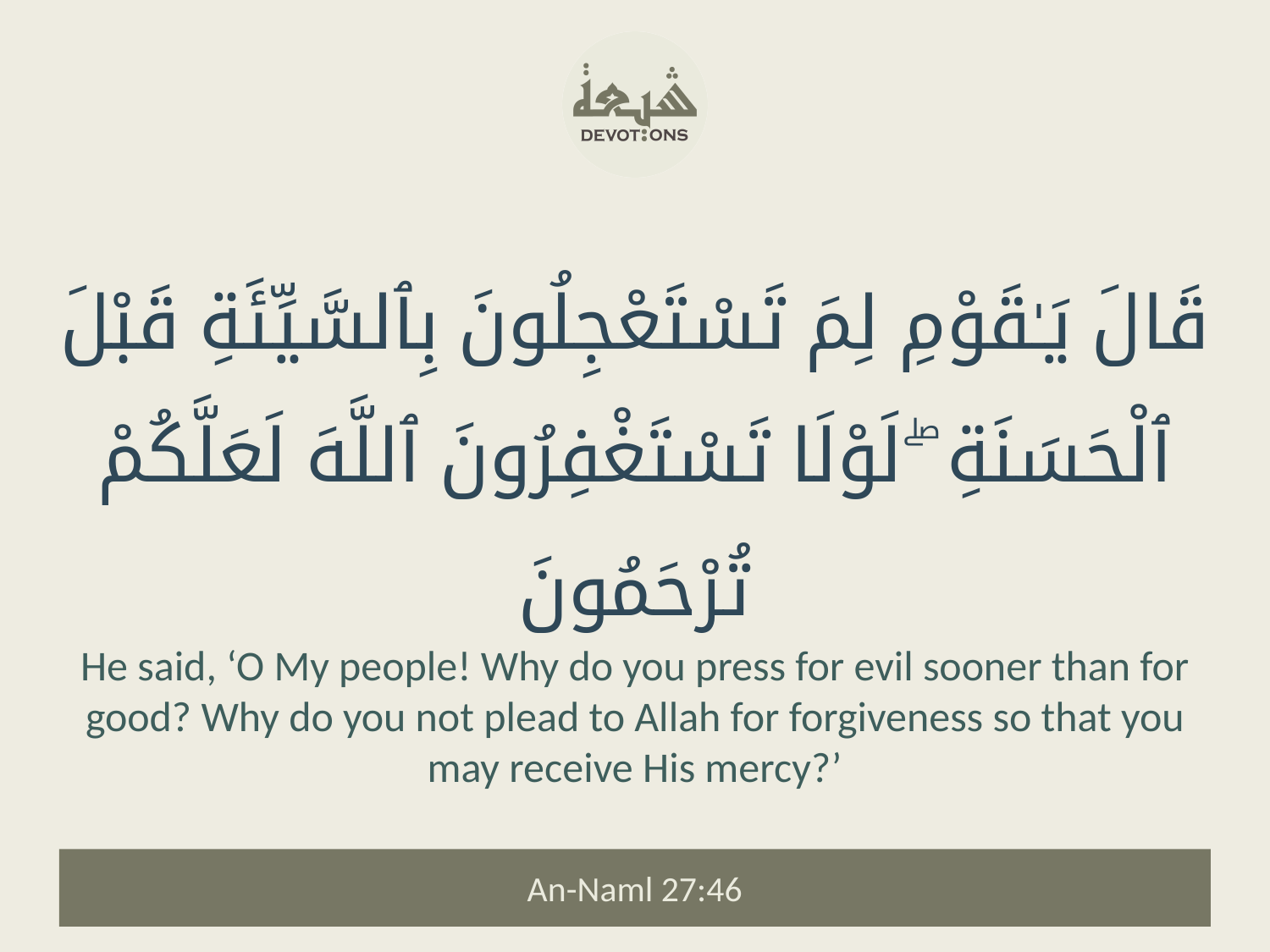

قَالَ يَـٰقَوْمِ لِمَ تَسْتَعْجِلُونَ بِٱلسَّيِّئَةِ قَبْلَ ٱلْحَسَنَةِ ۖ لَوْلَا تَسْتَغْفِرُونَ ٱللَّهَ لَعَلَّكُمْ تُرْحَمُونَ
He said, ‘O My people! Why do you press for evil sooner than for good? Why do you not plead to Allah for forgiveness so that you may receive His mercy?’
An-Naml 27:46